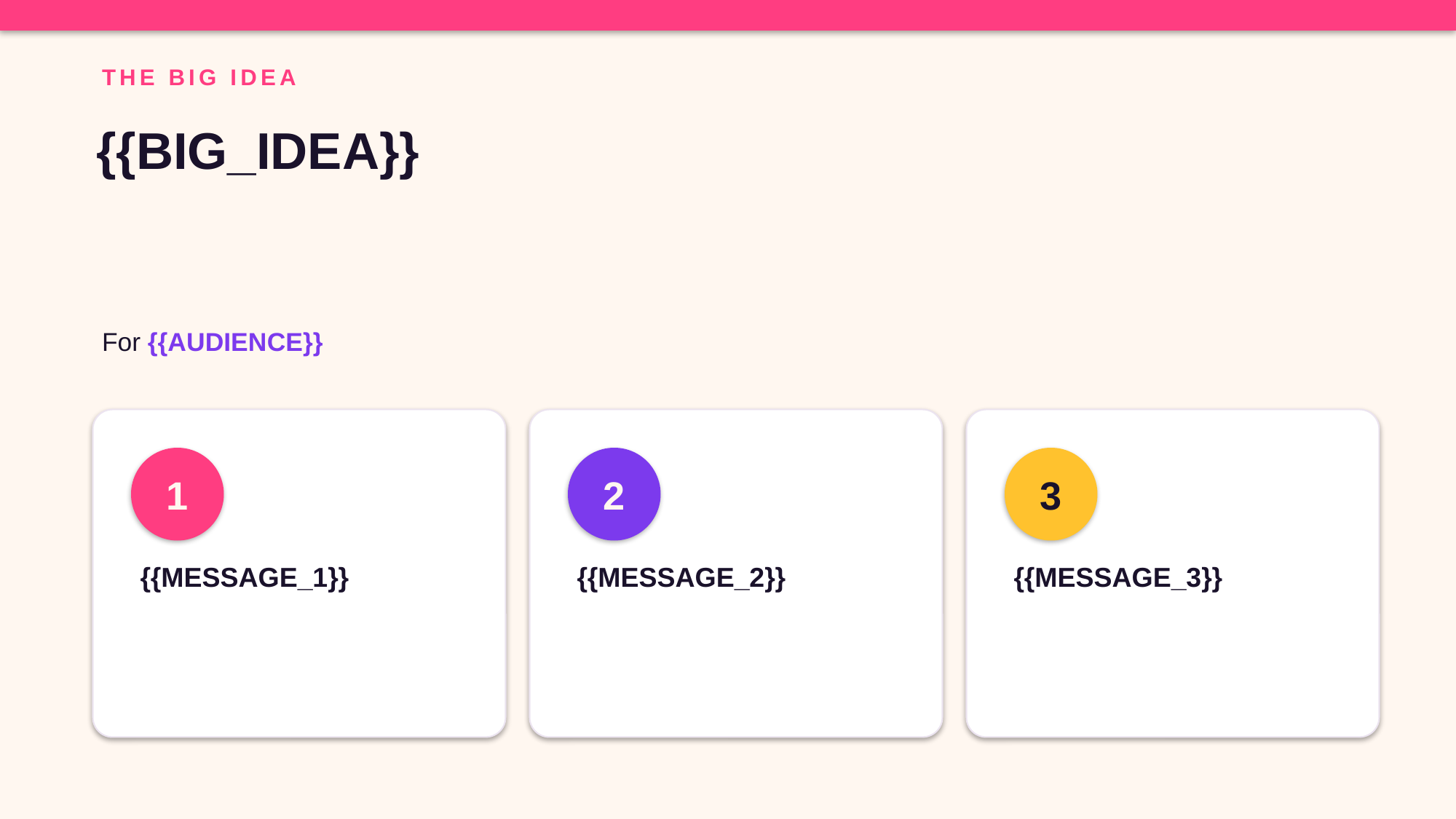

THE BIG IDEA
{{BIG_IDEA}}
For {{AUDIENCE}}

1

2

3
{{MESSAGE_1}}
{{MESSAGE_2}}
{{MESSAGE_3}}